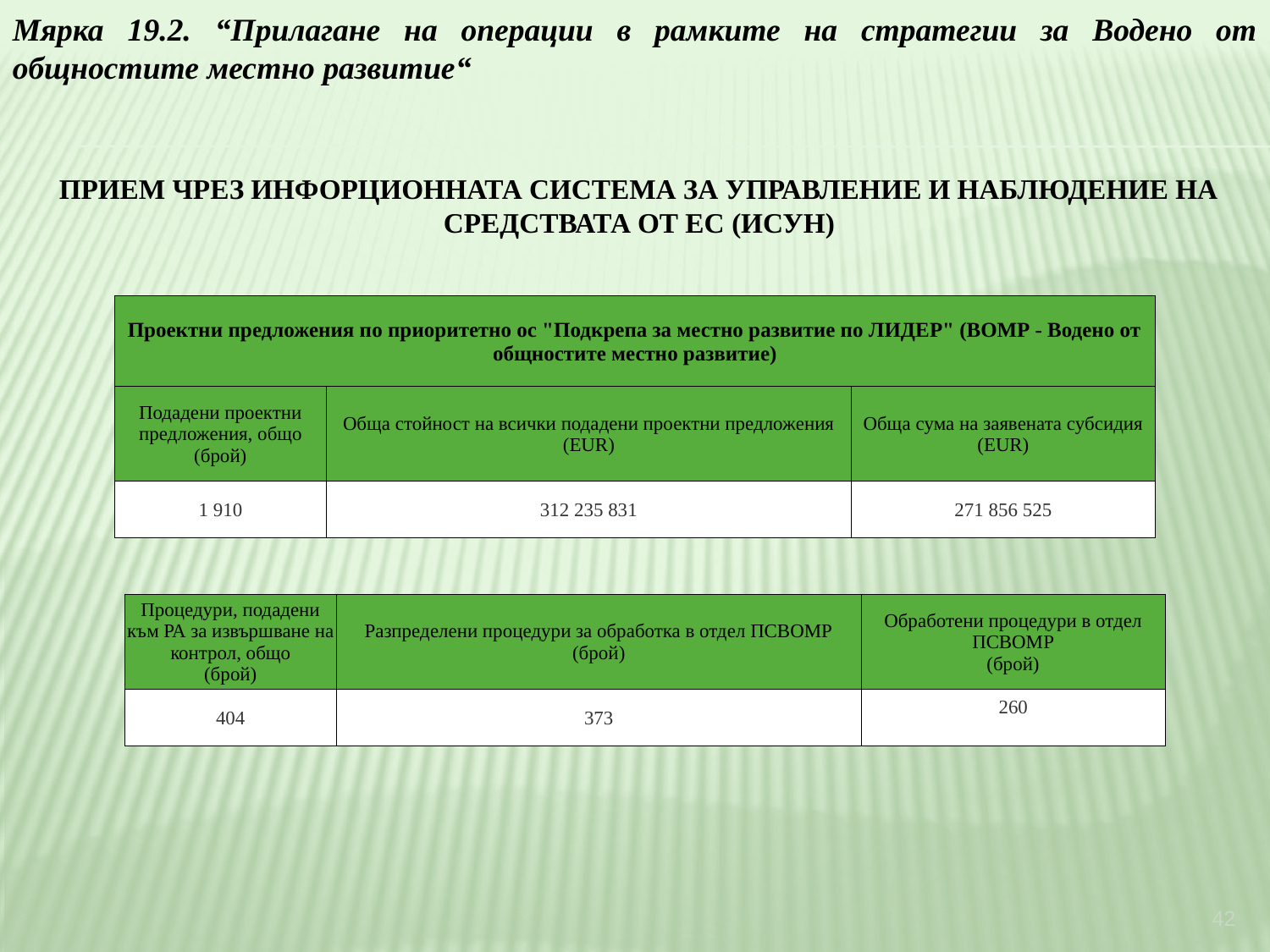

Мярка 19.2. “Прилагане на операции в рамките на стратегии за Водено от общностите местно развитие“
ПРИЕМ ЧРЕЗ ИНФОРЦИОННАТА СИСТЕМА ЗА УПРАВЛЕНИЕ И НАБЛЮДЕНИЕ НА СРЕДСТВАТА ОТ ЕС (ИСУН)
| Проектни предложения по приоритетно ос "Подкрепа за местно развитие по ЛИДЕР" (ВОМР - Водено от общностите местно развитие) |  |  |
| --- | --- | --- |
| Подадени проектни предложения, общо (брой) | Обща стойност на всички подадени проектни предложения (EUR) | Обща сума на заявената субсидия (EUR) |
| 1 910 | 312 235 831 | 271 856 525 |
| Процедури, подадени към РА за извършване на контрол, общо (брой) | Разпределени процедури за обработка в отдел ПСВОМР (брой) | Обработени процедури в отдел ПСВОМР (брой) |
| --- | --- | --- |
| 404 | 373 | 260 |
42